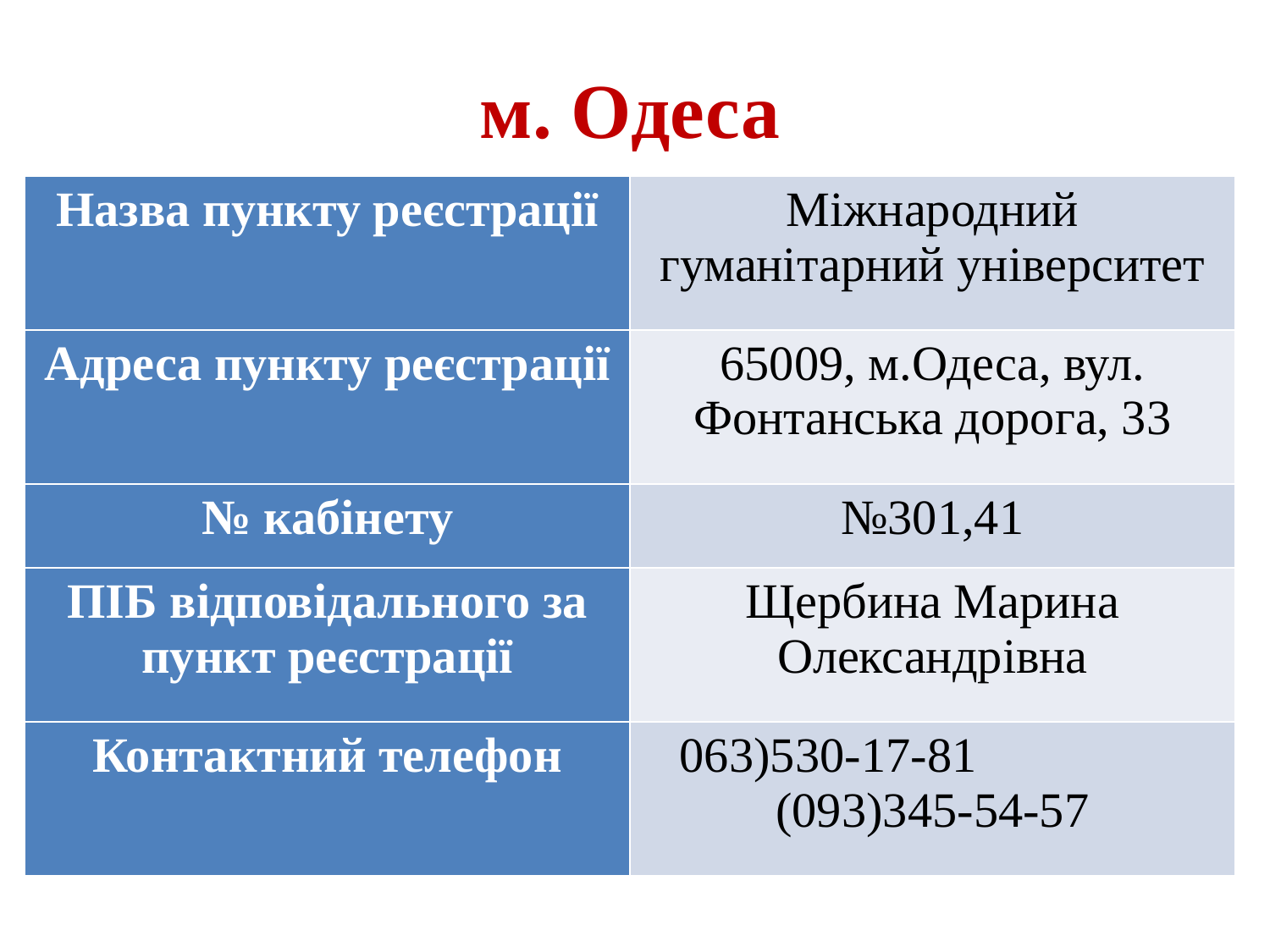

# м. Одеса
| Назва пункту реєстрації | Міжнародний гуманітарний університет |
| --- | --- |
| Адреса пункту реєстрації | 65009, м.Одеса, вул. Фонтанська дорога, 33 |
| № кабінету | №301,41 |
| ПІБ відповідального за пункт реєстрації | Щербина Марина Олександрівна |
| Контактний телефон | 063)530-17-81 (093)345-54-57 |